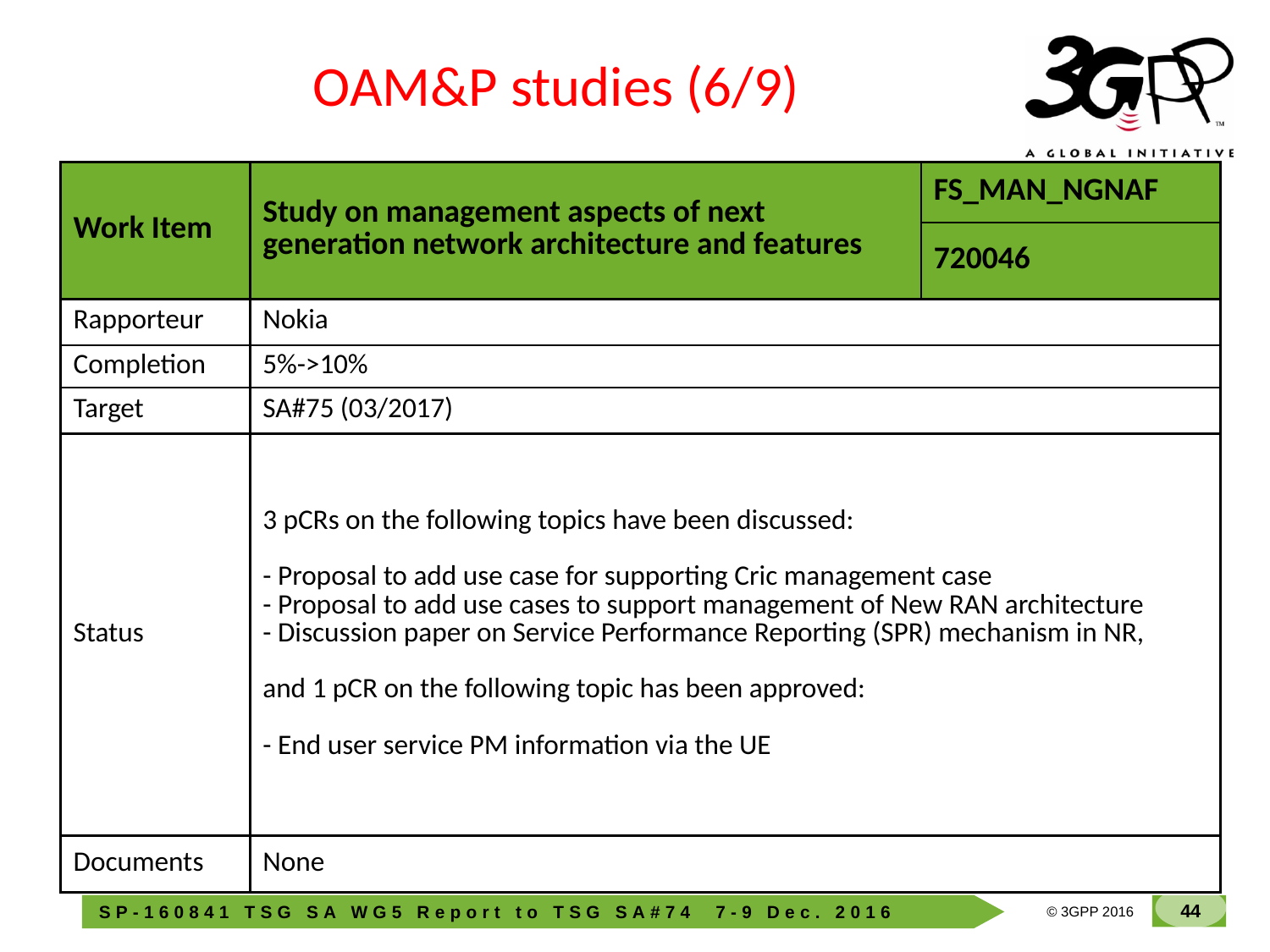

OAM&P studies (6/9)
| Work Item | Study on management aspects of next generation network architecture and features | FS\_MAN\_NGNAF |
| --- | --- | --- |
|  |  | 720046 |
| Rapporteur | Nokia |  |
| Completion | 5%->10% |  |
| Target | SA#75 (03/2017) |  |
| Status | 3 pCRs on the following topics have been discussed: - Proposal to add use case for supporting Cric management case - Proposal to add use cases to support management of New RAN architecture - Discussion paper on Service Performance Reporting (SPR) mechanism in NR, and 1 pCR on the following topic has been approved: - End user service PM information via the UE |  |
| Documents | None |  |